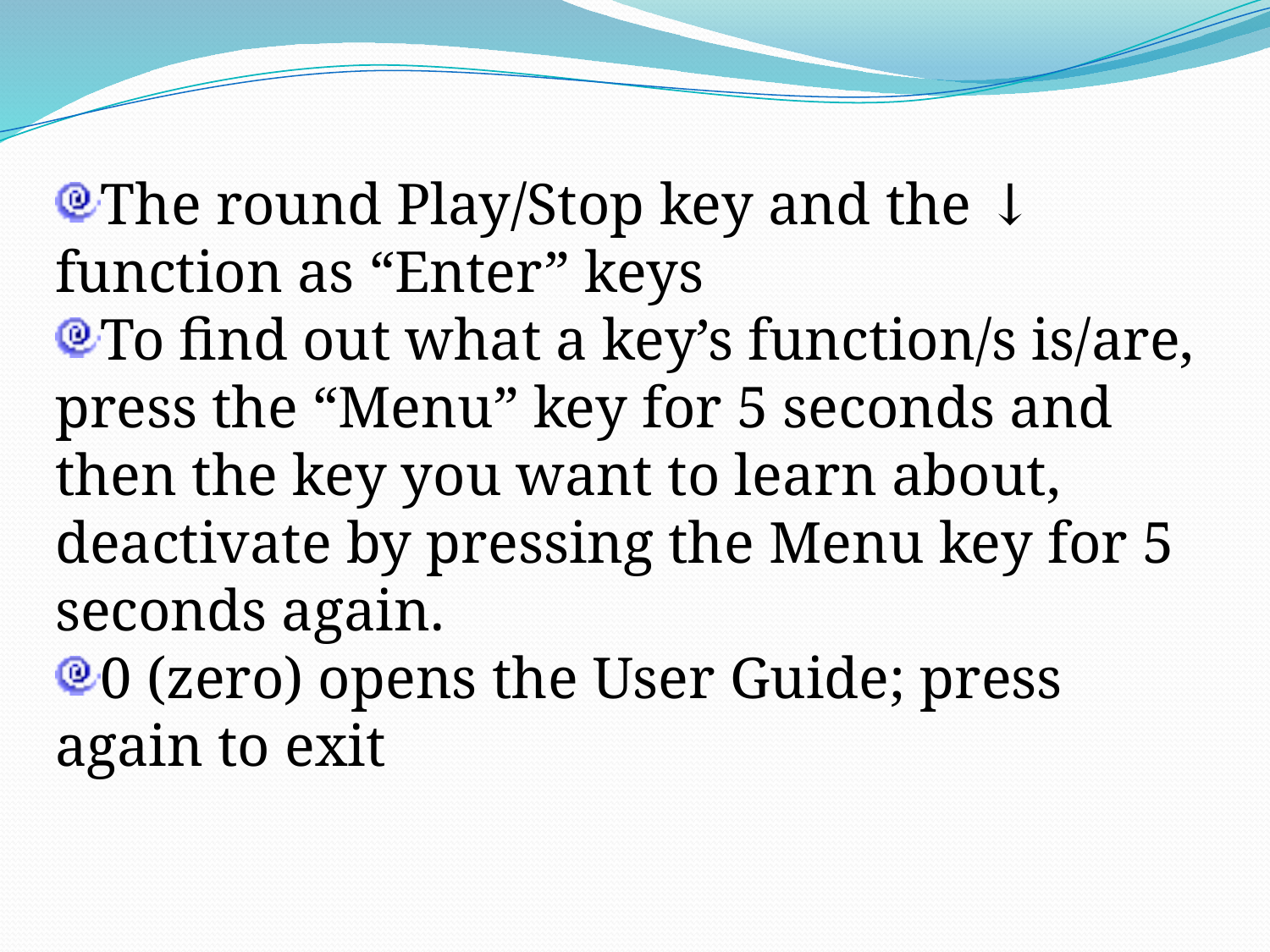

The round Play/Stop key and the ↓ function as “Enter” keys
To find out what a key’s function/s is/are, press the “Menu” key for 5 seconds and then the key you want to learn about, deactivate by pressing the Menu key for 5 seconds again.
0 (zero) opens the User Guide; press again to exit